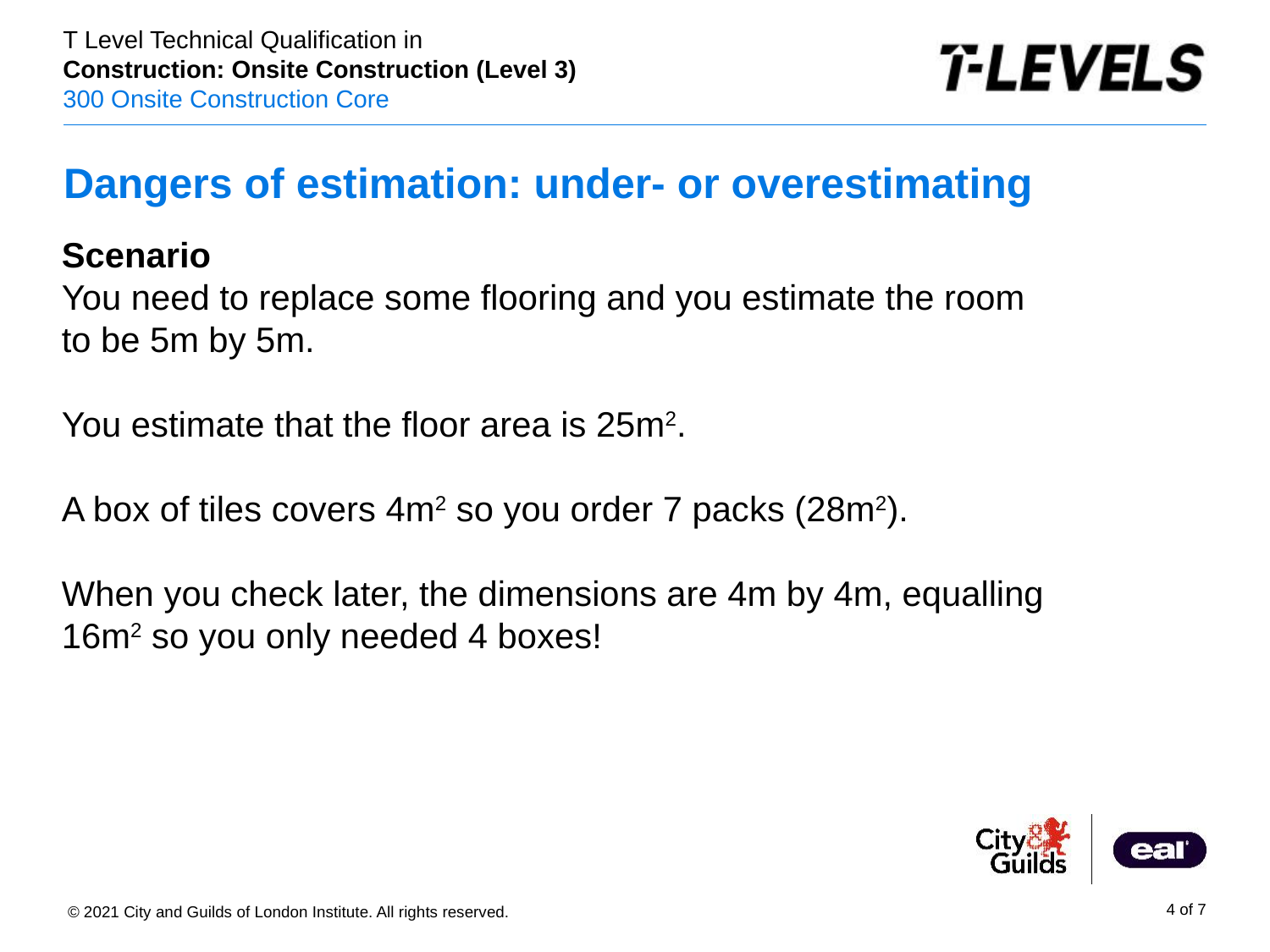

# Dangers of estimation: under- or overestimating
Scenario
You need to replace some flooring and you estimate the room to be 5m by 5m.

You estimate that the floor area is 25m2.

A box of tiles covers 4m2 so you order 7 packs (28m2).

When you check later, the dimensions are 4m by 4m, equalling 16m2 so you only needed 4 boxes!